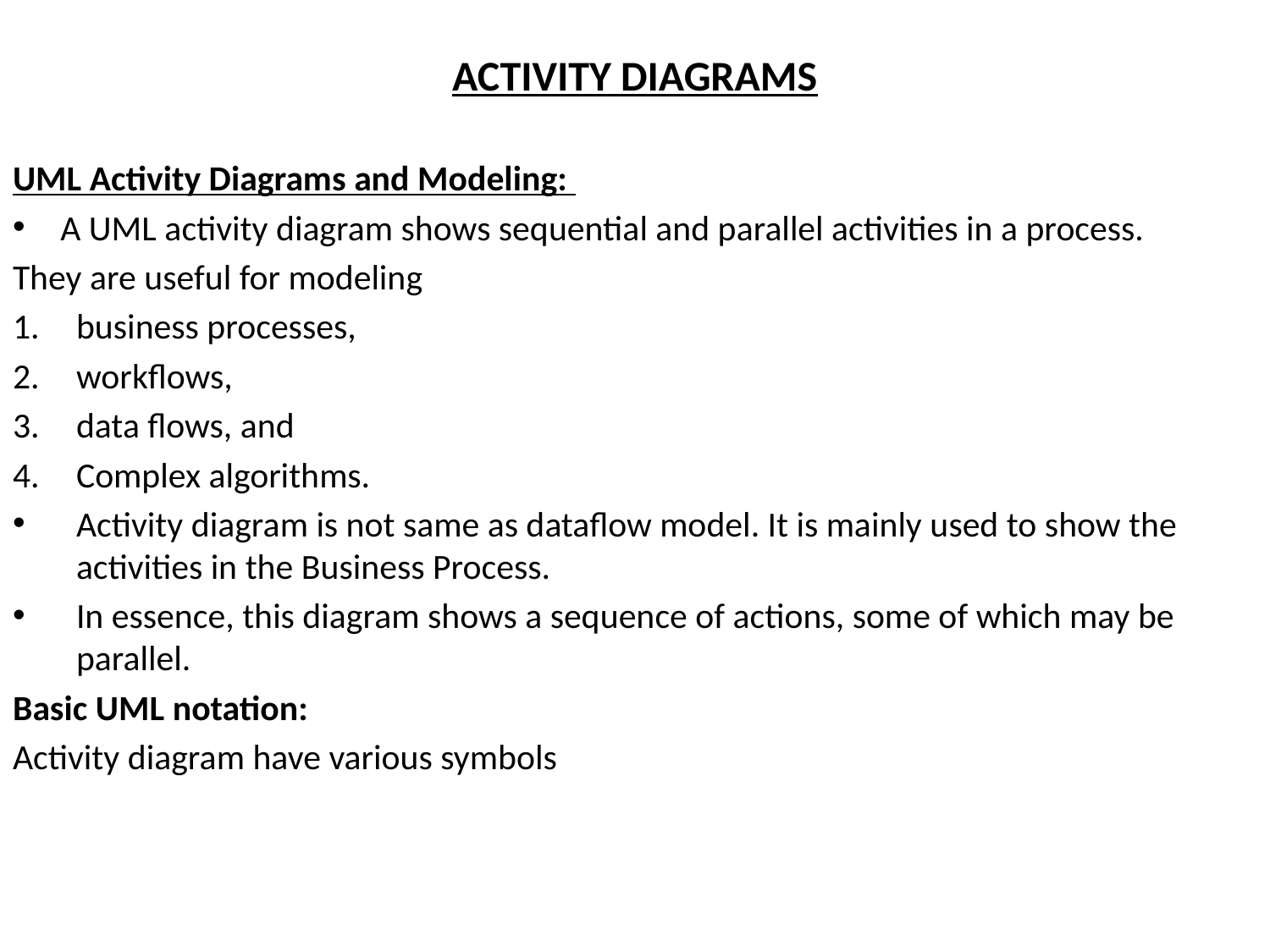

ACTIVITY DIAGRAMS

UML Activity Diagrams and Modeling:
A UML activity diagram shows sequential and parallel activities in a process.
They are useful for modeling
business processes,
workflows,
data flows, and
Complex algorithms.
Activity diagram is not same as dataflow model. It is mainly used to show the activities in the Business Process.
In essence, this diagram shows a sequence of actions, some of which may be parallel.
Basic UML notation:
Activity diagram have various symbols